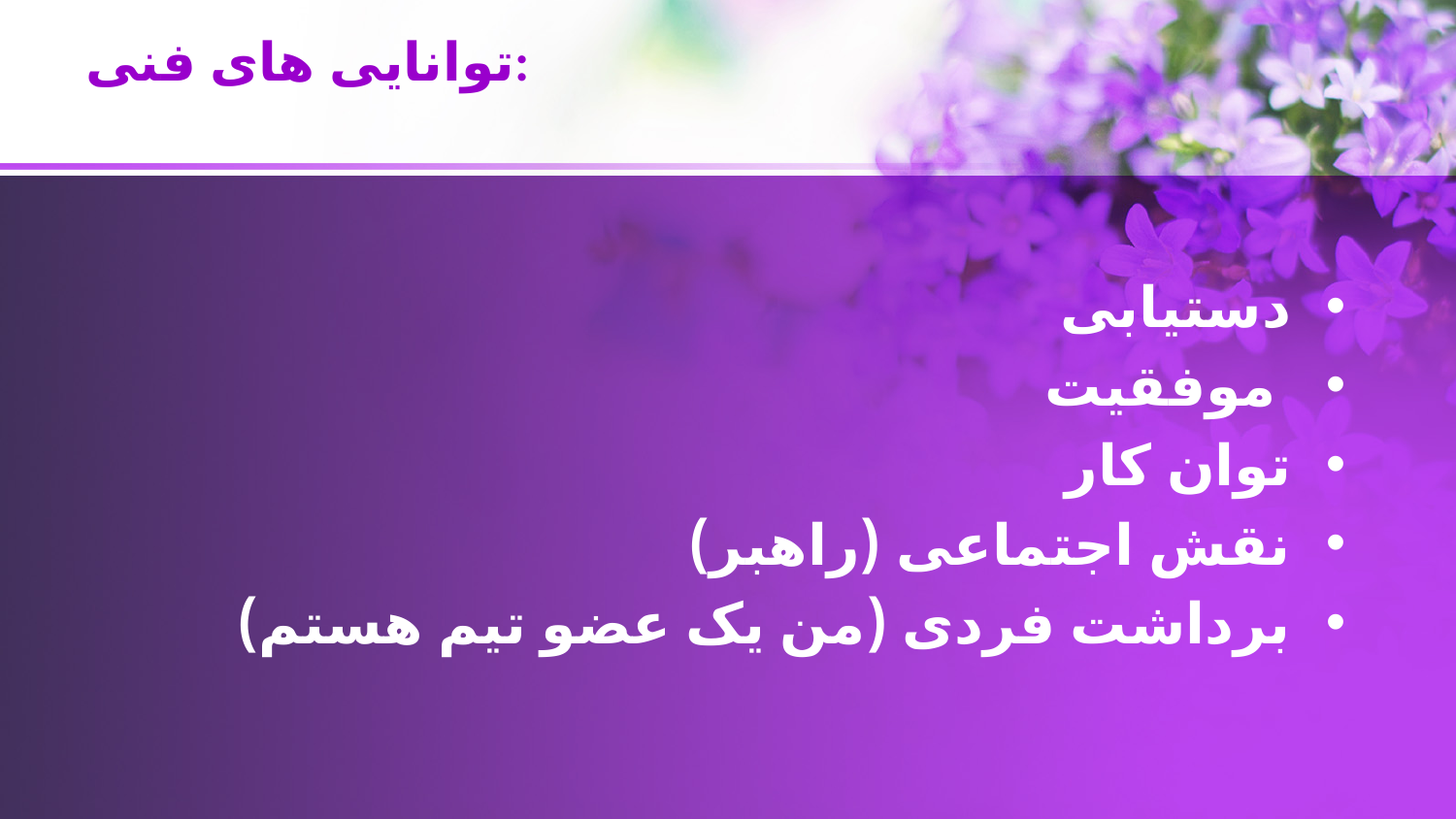

# توانايی های فنی:
دستیابی
 موفقیت
توان کار
نقش اجتماعی (راهبر)
برداشت فردی (من يک عضو تیم هستم)